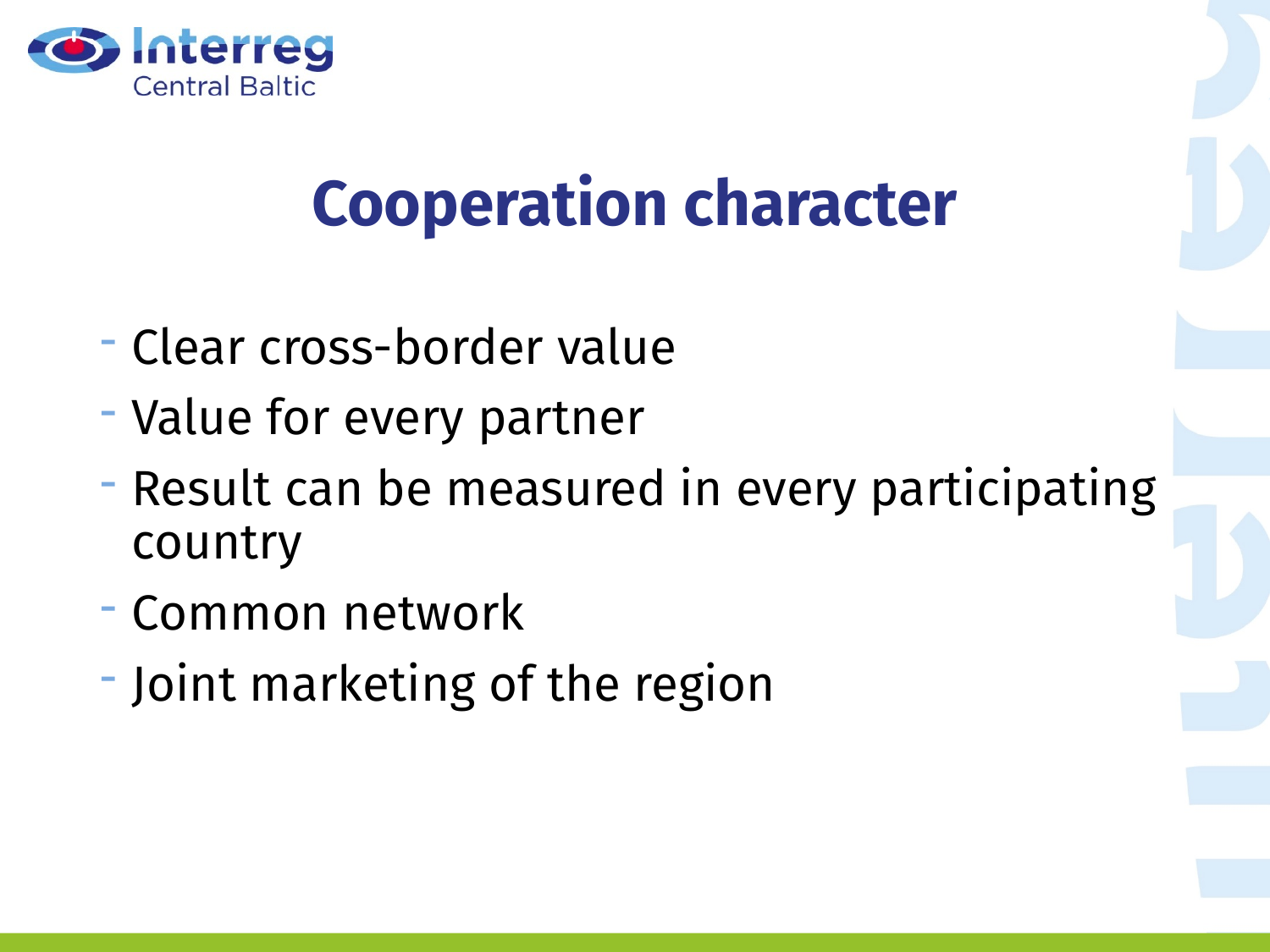

# Cooperation character
Clear cross-border value
Value for every partner
Result can be measured in every participating country
Common network
Joint marketing of the region